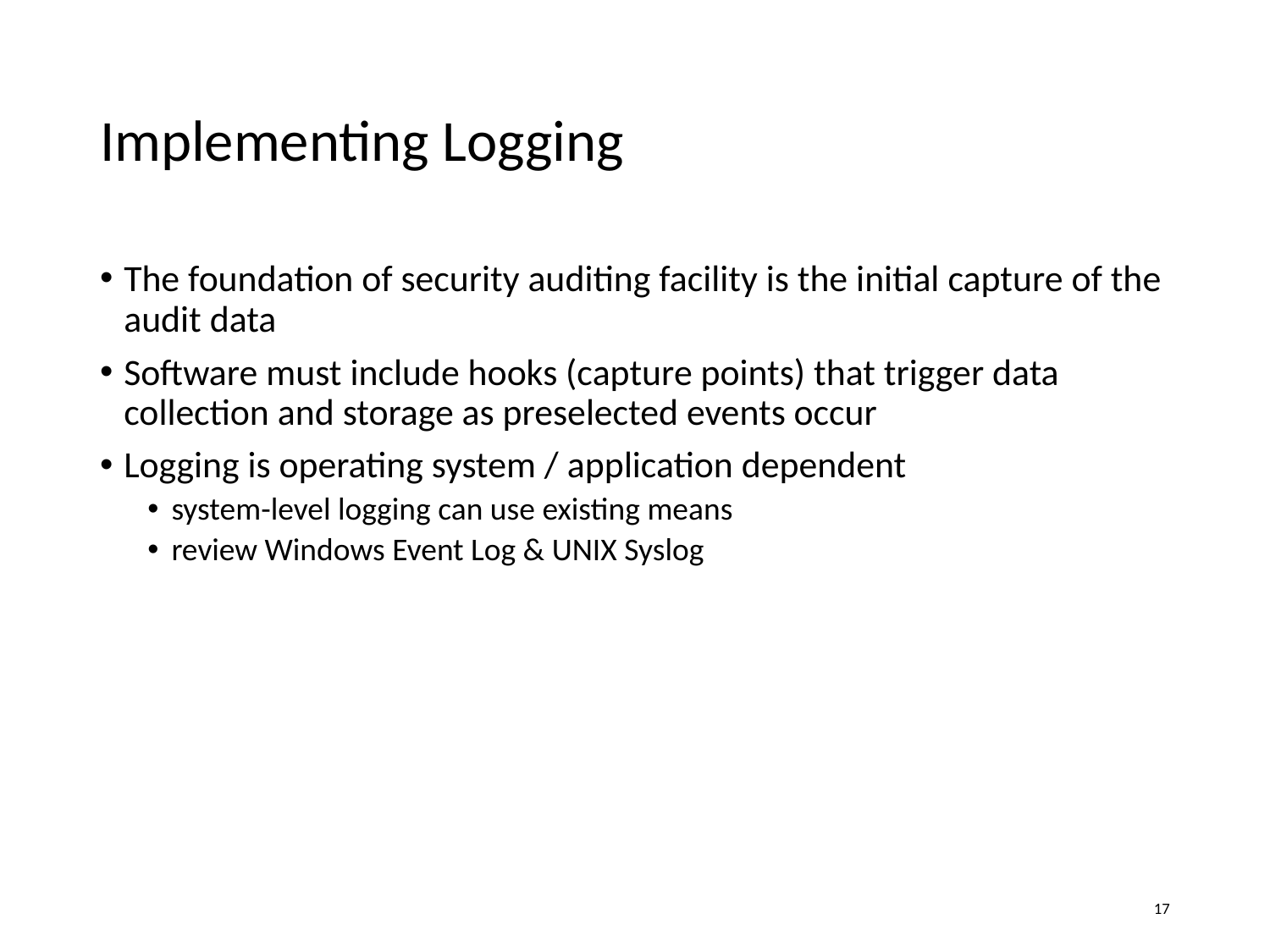

# Implementing Logging
The foundation of security auditing facility is the initial capture of the audit data
Software must include hooks (capture points) that trigger data collection and storage as preselected events occur
Logging is operating system / application dependent
system-level logging can use existing means
review Windows Event Log & UNIX Syslog
17